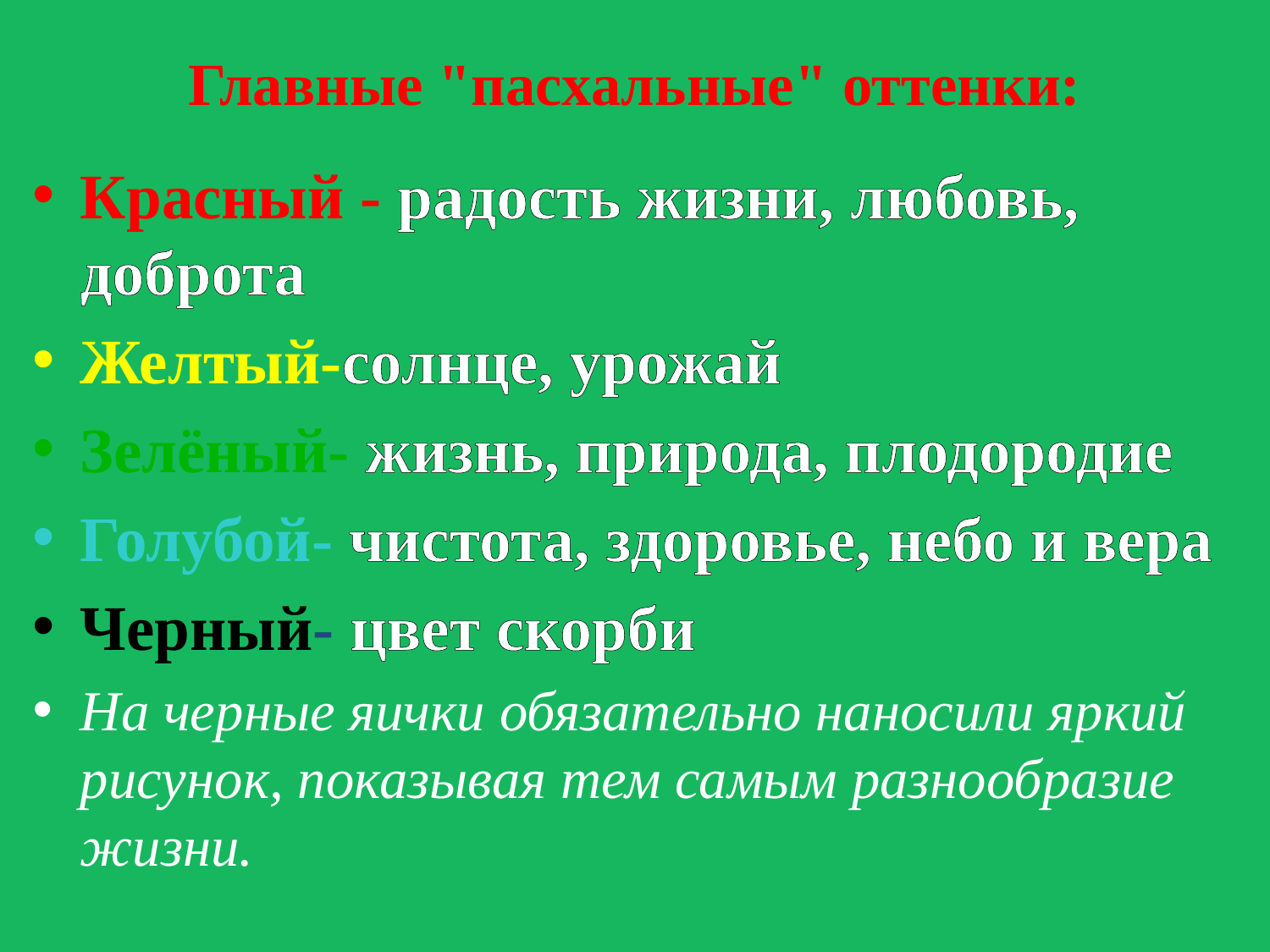

# Главные "пасхальные" оттенки:
Красный - радость жизни, любовь, доброта
Желтый-солнце, урожай
Зелёный- жизнь, природа, плодородие
Голубой- чистота, здоровье, небо и вера
Черный- цвет скорби
На черные яички обязательно наносили яркий рисунок, показывая тем самым разнообразие жизни.